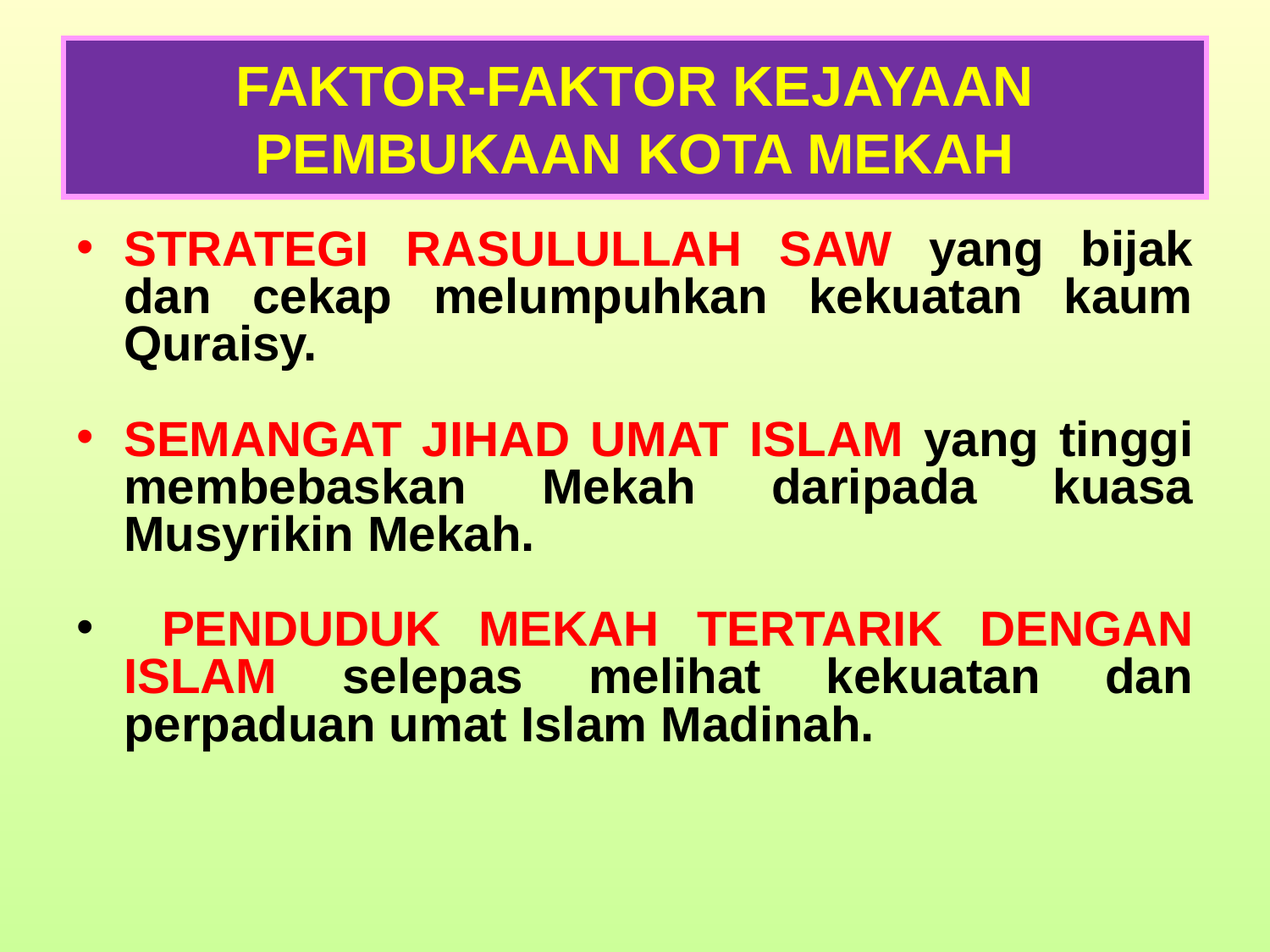

FAKTOR-FAKTOR KEJAYAAN PEMBUKAAN KOTA MEKAH
STRATEGI RASULULLAH SAW yang bijak dan cekap melumpuhkan kekuatan kaum Quraisy.

SEMANGAT JIHAD UMAT ISLAM yang tinggi membebaskan Mekah daripada kuasa Musyrikin Mekah.

 PENDUDUK MEKAH TERTARIK DENGAN ISLAM selepas melihat kekuatan dan perpaduan umat Islam Madinah.